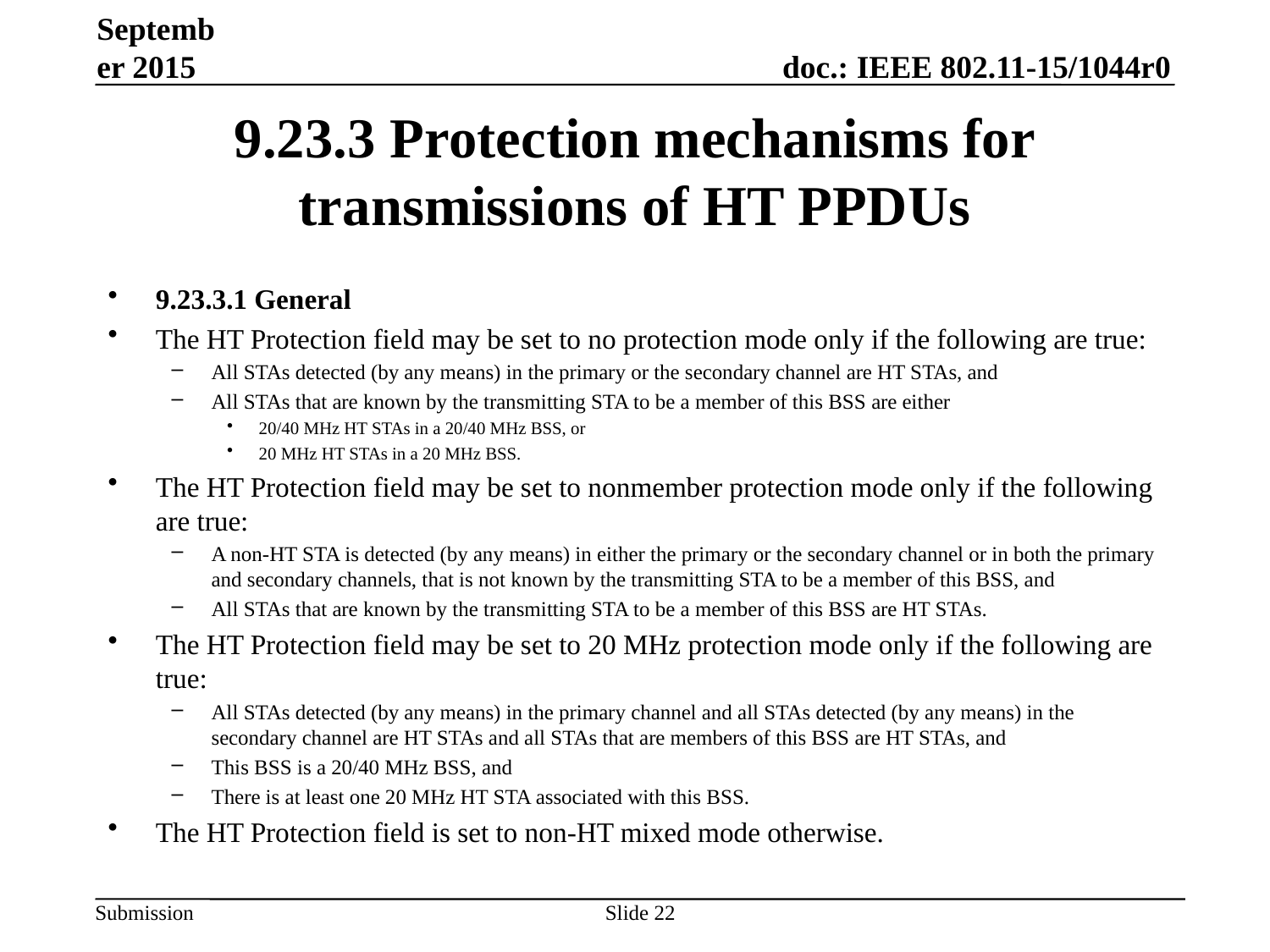

September 2015
# 9.23.3 Protection mechanisms for transmissions of HT PPDUs
9.23.3.1 General
The HT Protection field may be set to no protection mode only if the following are true:
All STAs detected (by any means) in the primary or the secondary channel are HT STAs, and
All STAs that are known by the transmitting STA to be a member of this BSS are either
20/40 MHz HT STAs in a 20/40 MHz BSS, or
20 MHz HT STAs in a 20 MHz BSS.
The HT Protection field may be set to nonmember protection mode only if the following are true:
A non-HT STA is detected (by any means) in either the primary or the secondary channel or in both the primary and secondary channels, that is not known by the transmitting STA to be a member of this BSS, and
All STAs that are known by the transmitting STA to be a member of this BSS are HT STAs.
The HT Protection field may be set to 20 MHz protection mode only if the following are true:
All STAs detected (by any means) in the primary channel and all STAs detected (by any means) in the secondary channel are HT STAs and all STAs that are members of this BSS are HT STAs, and
This BSS is a 20/40 MHz BSS, and
There is at least one 20 MHz HT STA associated with this BSS.
The HT Protection field is set to non-HT mixed mode otherwise.
Slide 22
Yusuke Tanaka, Sony Corporation